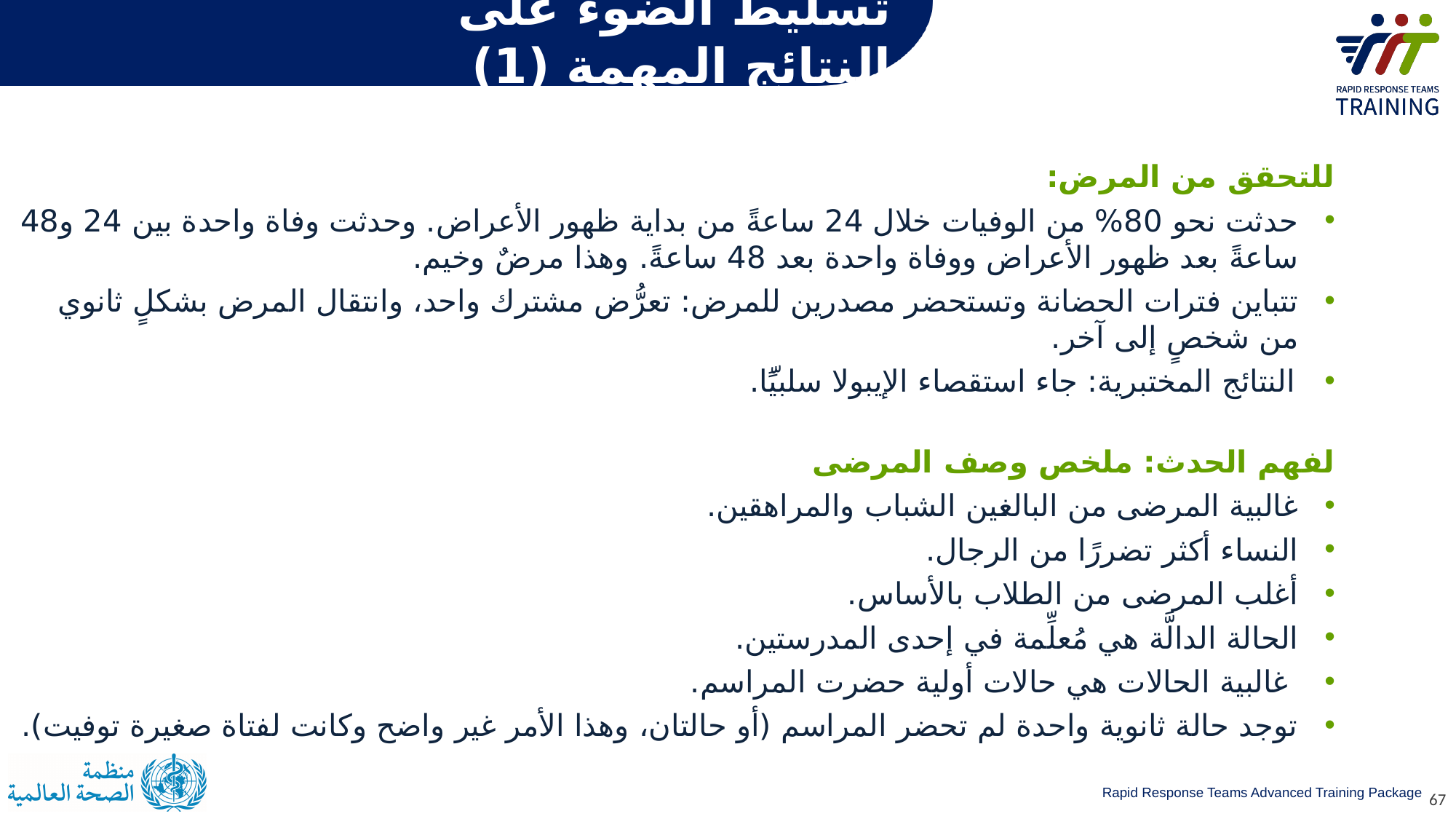

# تسليط الضوء على النتائج المهمة (1)
للتحقق من المرض:
حدثت نحو 80% من الوفيات خلال 24 ساعةً من بداية ظهور الأعراض. وحدثت وفاة واحدة بين 24 و48 ساعةً بعد ظهور الأعراض ووفاة واحدة بعد 48 ساعةً. وهذا مرضٌ وخيم.
تتباين فترات الحضانة وتستحضر مصدرين للمرض: تعرُّض مشترك واحد، وانتقال المرض بشكلٍ ثانوي من شخصٍ إلى آخر.
النتائج المختبرية: جاء استقصاء الإيبولا سلبيًّا.

لفهم الحدث: ملخص وصف المرضى
غالبية المرضى من البالغين الشباب والمراهقين.
النساء أكثر تضررًا من الرجال.
أغلب المرضى من الطلاب بالأساس.
الحالة الدالَّة هي مُعلِّمة في إحدى المدرستين.
 غالبية الحالات هي حالات أولية حضرت المراسم.
توجد حالة ثانوية واحدة لم تحضر المراسم (أو حالتان، وهذا الأمر غير واضح وكانت لفتاة صغيرة توفيت).